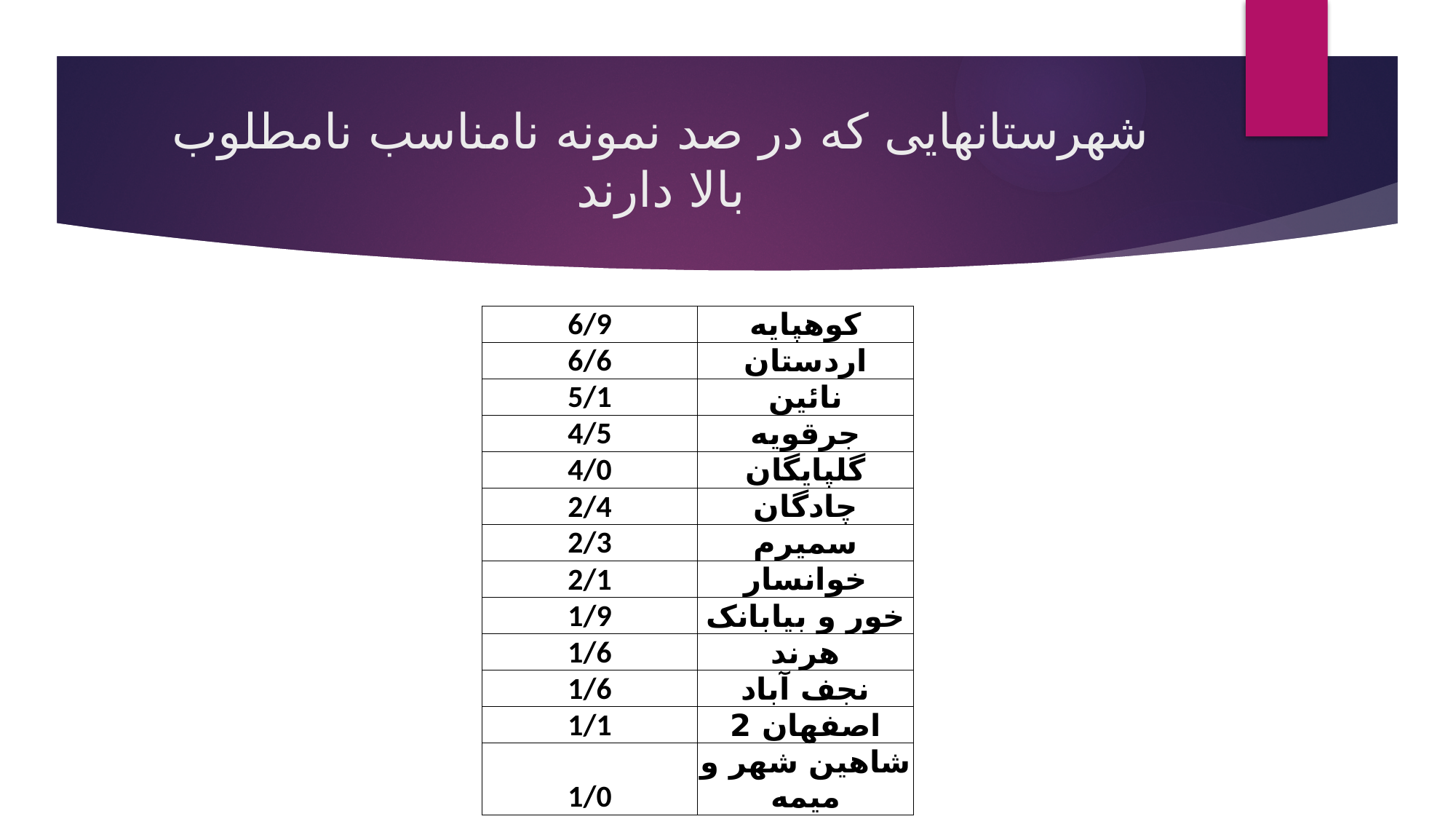

# شهرستانهایی که در صد نمونه نامناسب نامطلوب بالا دارند
| 6/9 | کوهپایه |
| --- | --- |
| 6/6 | اردستان |
| 5/1 | نائین |
| 4/5 | جرقویه |
| 4/0 | گلپایگان |
| 2/4 | چادگان |
| 2/3 | سمیرم |
| 2/1 | خوانسار |
| 1/9 | خور و بیابانک |
| 1/6 | هرند |
| 1/6 | نجف آباد |
| 1/1 | اصفهان 2 |
| 1/0 | شاهین شهر و میمه |